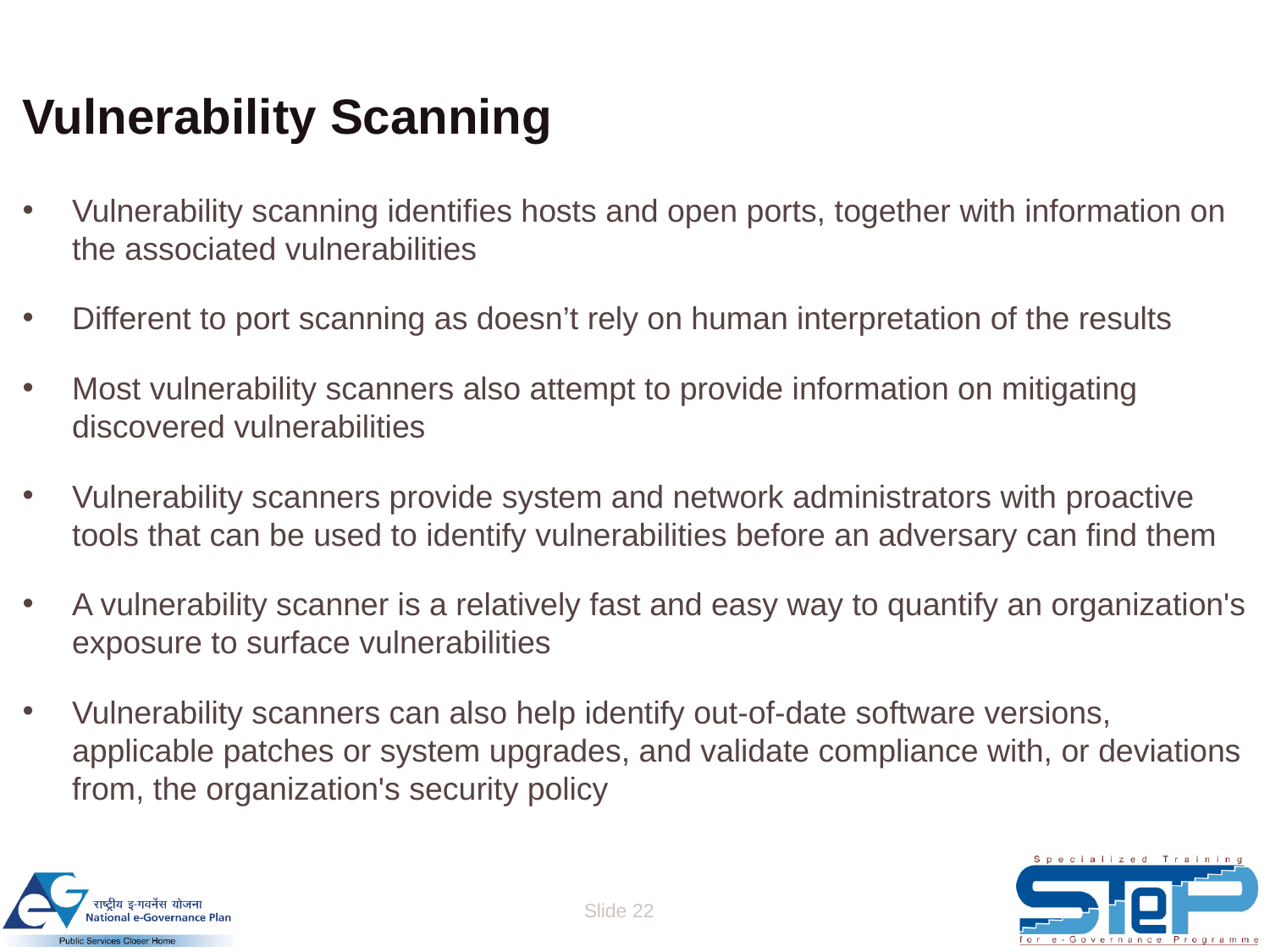

# Vulnerability Scanning
Vulnerability scanning identifies hosts and open ports, together with information on the associated vulnerabilities
Different to port scanning as doesn’t rely on human interpretation of the results
Most vulnerability scanners also attempt to provide information on mitigating discovered vulnerabilities
Vulnerability scanners provide system and network administrators with proactive tools that can be used to identify vulnerabilities before an adversary can find them
A vulnerability scanner is a relatively fast and easy way to quantify an organization's exposure to surface vulnerabilities
Vulnerability scanners can also help identify out-of-date software versions, applicable patches or system upgrades, and validate compliance with, or deviations from, the organization's security policy